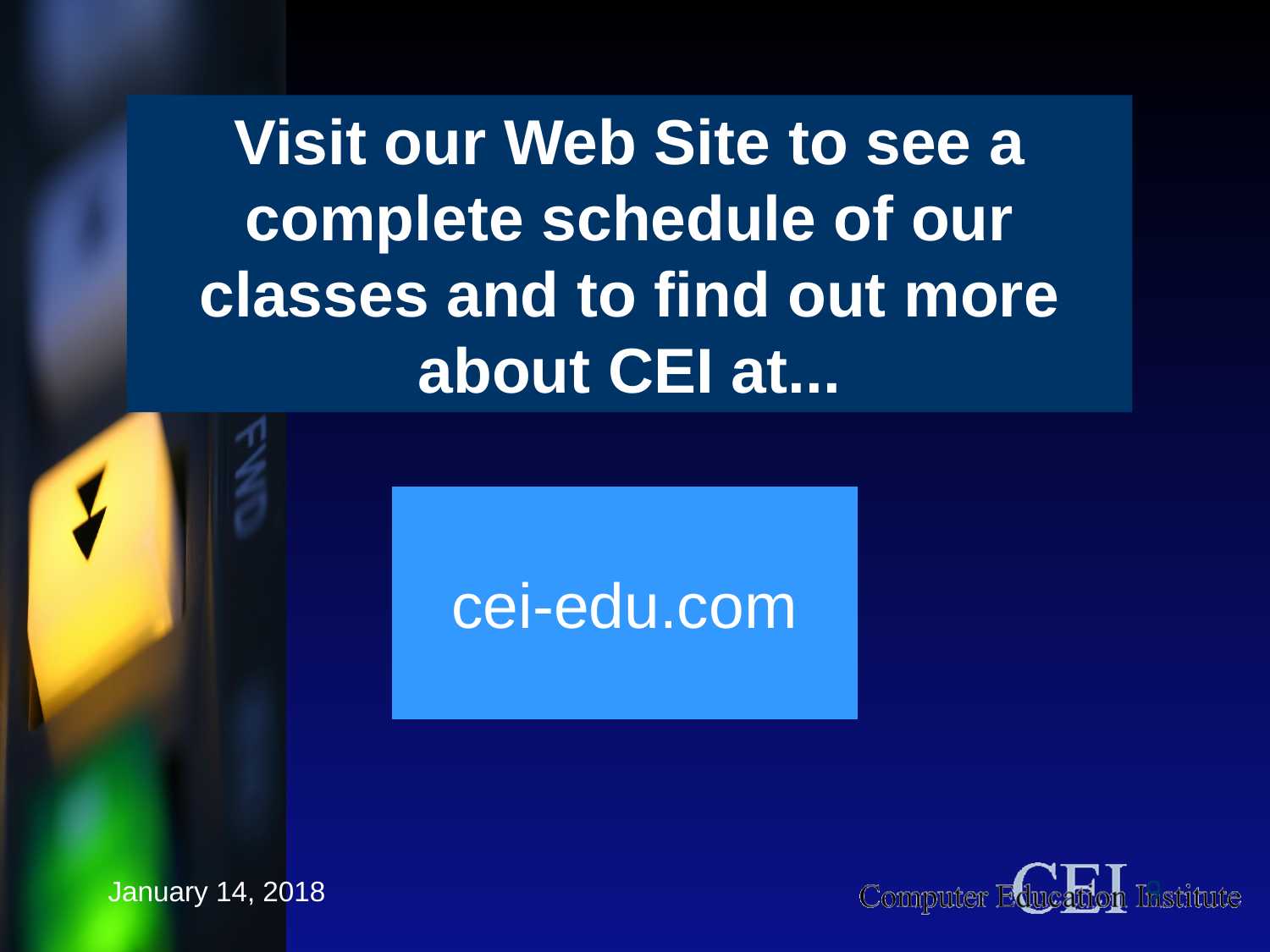

Visit our Web Site to see a complete schedule of our classes and to find out more about CEI at...
cei-edu.com
January 14, 2018
9